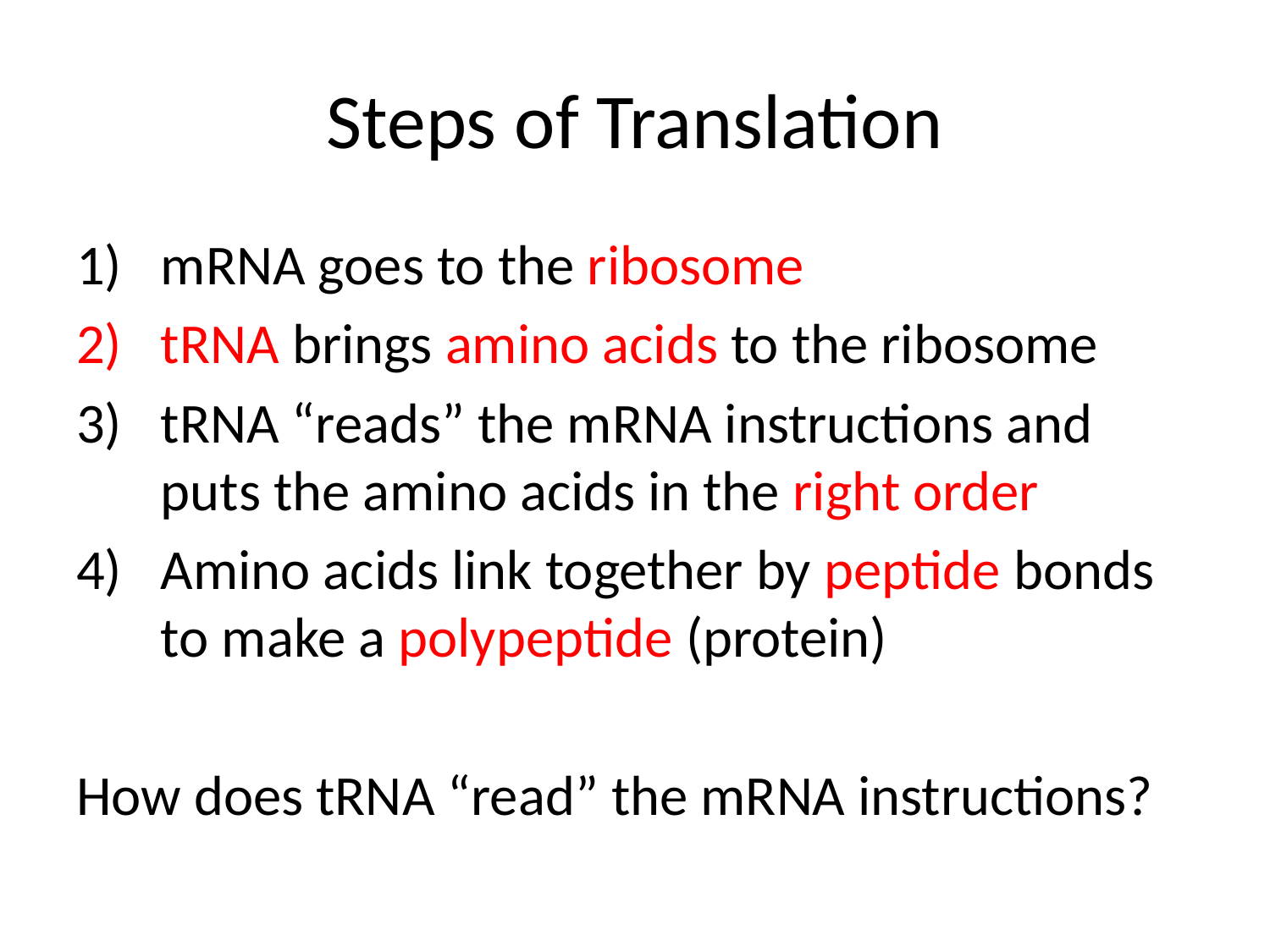

# Steps of Translation
mRNA goes to the ribosome
tRNA brings amino acids to the ribosome
tRNA “reads” the mRNA instructions and puts the amino acids in the right order
Amino acids link together by peptide bonds to make a polypeptide (protein)

How does tRNA “read” the mRNA instructions?